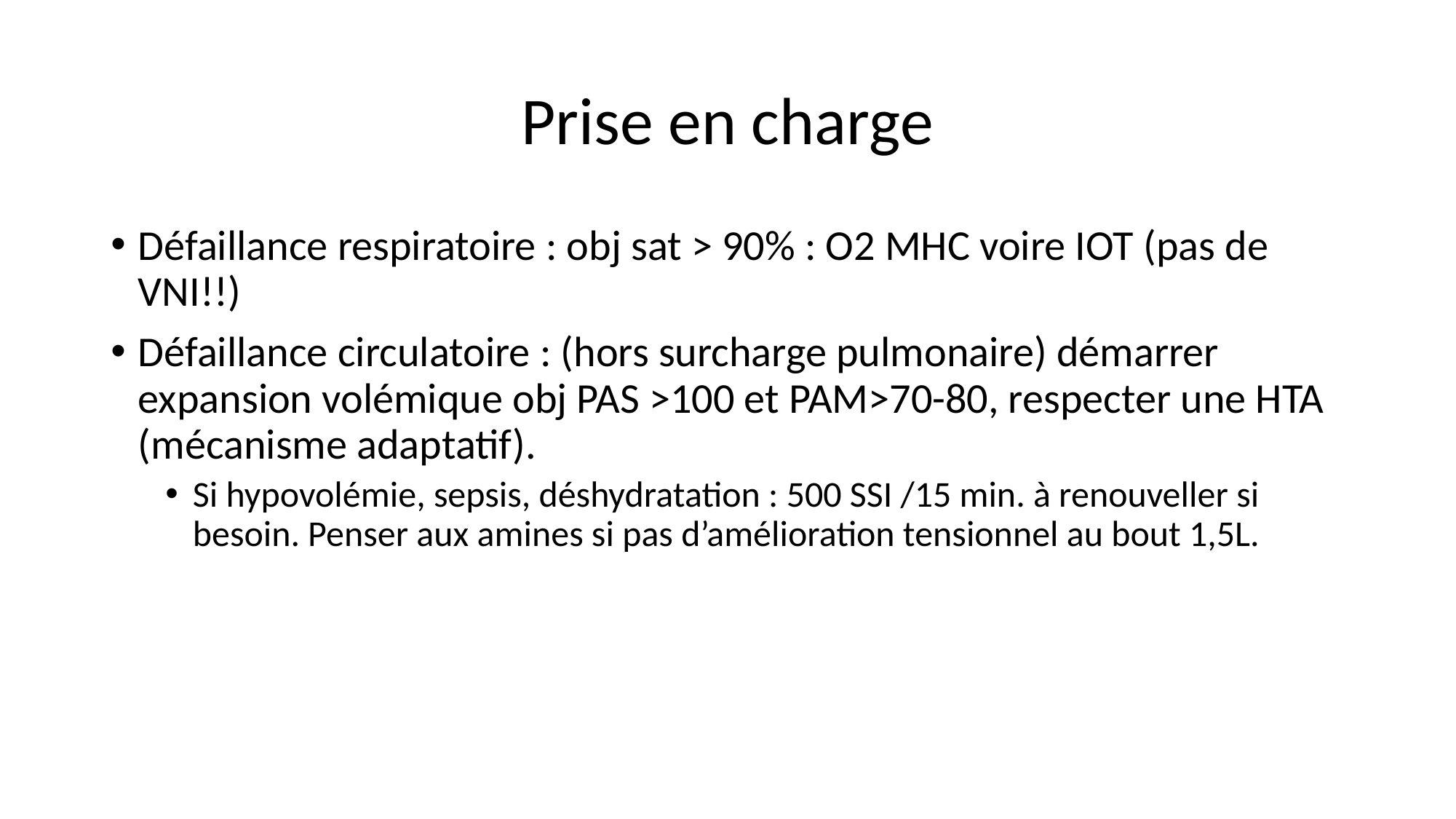

# Prise en charge
Défaillance respiratoire : obj sat > 90% : O2 MHC voire IOT (pas de VNI!!)
Défaillance circulatoire : (hors surcharge pulmonaire) démarrer expansion volémique obj PAS >100 et PAM>70-80, respecter une HTA (mécanisme adaptatif).
Si hypovolémie, sepsis, déshydratation : 500 SSI /15 min. à renouveller si besoin. Penser aux amines si pas d’amélioration tensionnel au bout 1,5L.